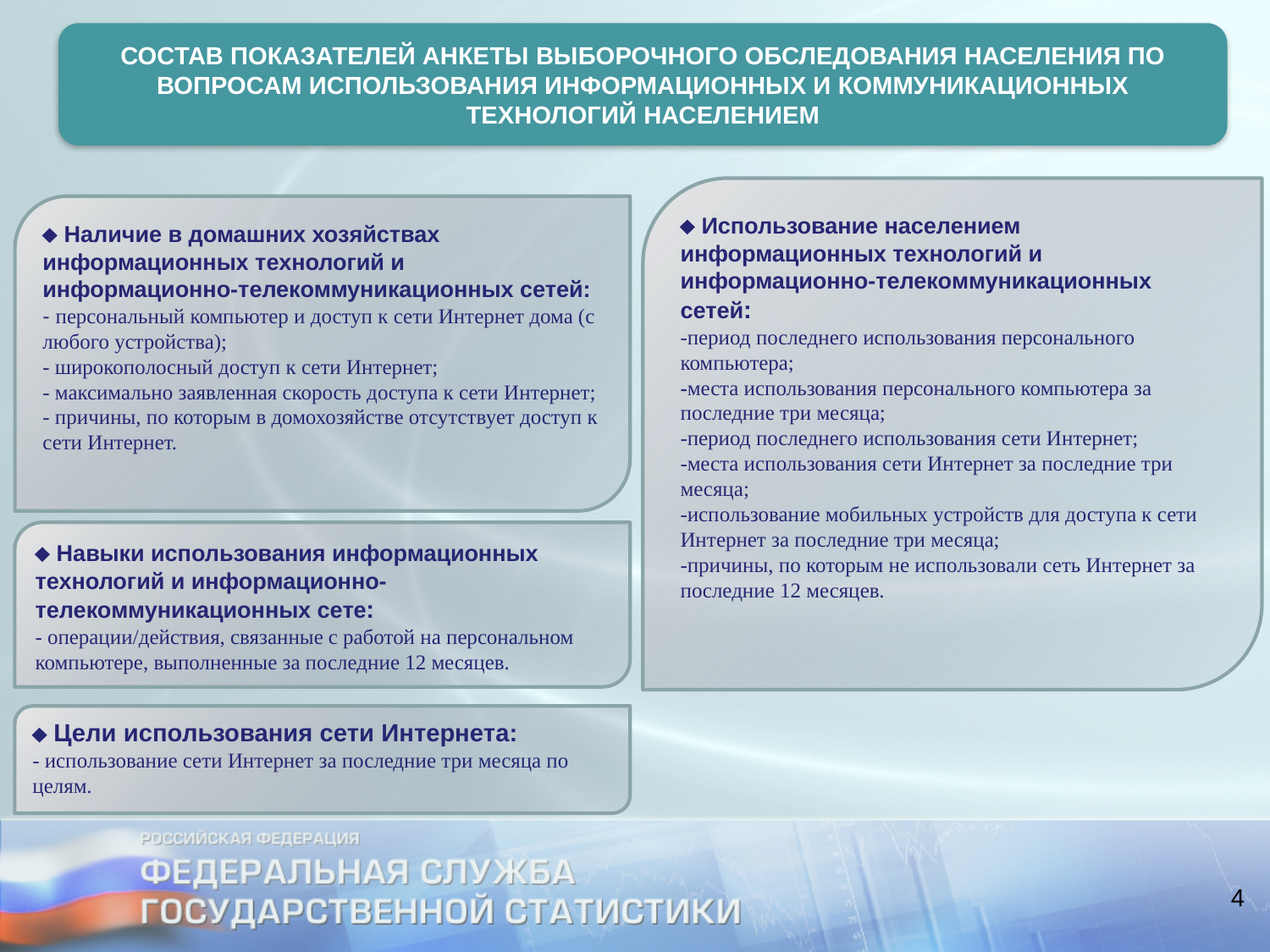

СОСТАВ ПОКАЗАТЕЛЕЙ АНКЕТЫ ВЫБОРОЧНОГО ОБСЛЕДОВАНИЯ НАСЕЛЕНИЯ ПО ВОПРОСАМ ИСПОЛЬЗОВАНИЯ ИНФОРМАЦИОННЫХ И КОММУНИКАЦИОННЫХ ТЕХНОЛОГИЙ НАСЕЛЕНИЕМ

♦ Использование населением информационных технологий и информационно-телекоммуникационных сетей:
-период последнего использования персонального компьютера;
-места использования персонального компьютера за последние три месяца;
-период последнего использования сети Интернет;
-места использования сети Интернет за последние три месяца;
-использование мобильных устройств для доступа к сети Интернет за последние три месяца;
-причины, по которым не использовали сеть Интернет за последние 12 месяцев.

♦ Наличие в домашних хозяйствах информационных технологий и информационно-телекоммуникационных сетей:
- персональный компьютер и доступ к сети Интернет дома (с любого устройства);
- широкополосный доступ к сети Интернет;
- максимально заявленная скорость доступа к сети Интернет;
- причины, по которым в домохозяйстве отсутствует доступ к сети Интернет.

♦ Навыки использования информационных технологий и информационно-телекоммуникационных сете:
- операции/действия, связанные с работой на персональном компьютере, выполненные за последние 12 месяцев.
♦ Цели использования сети Интернета:
- использование сети Интернет за последние три месяца по целям.
4